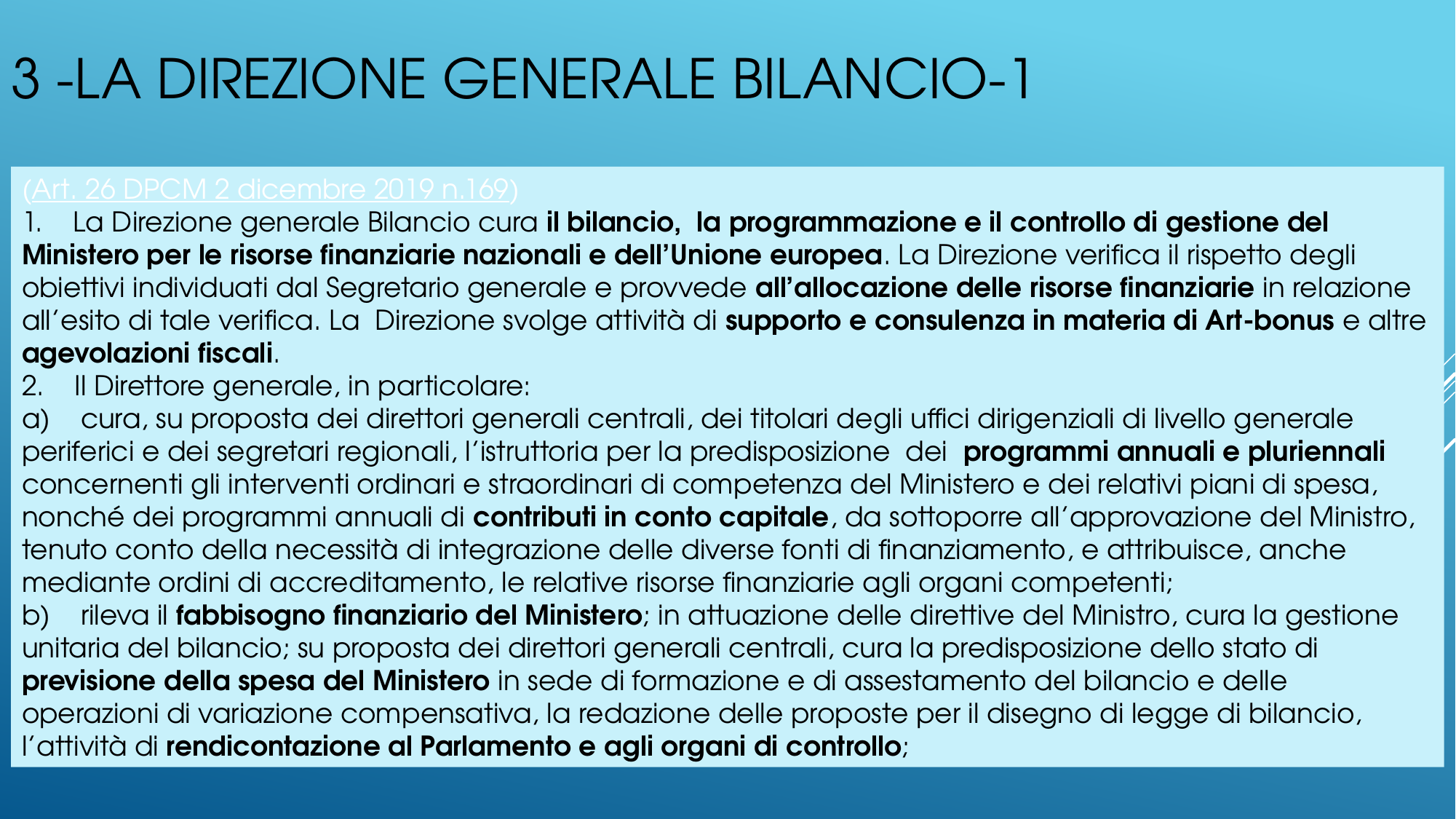

# 3 -LA DIREZIONE GENERALE bilancio-1
(Art. 26 DPCM 2 dicembre 2019 n.169)
1.    La Direzione generale Bilancio cura il bilancio,  la programmazione e il controllo di gestione del Ministero per le risorse finanziarie nazionali e dell’Unione europea. La Direzione verifica il rispetto degli obiettivi individuati dal Segretario generale e provvede all’allocazione delle risorse finanziarie in relazione all’esito di tale verifica. La  Direzione svolge attività di supporto e consulenza in materia di Art-bonus e altre agevolazioni fiscali.
2.    Il Direttore generale, in particolare:
a)    cura, su proposta dei direttori generali centrali, dei titolari degli uffici dirigenziali di livello generale periferici e dei segretari regionali, l’istruttoria per la predisposizione  dei  programmi annuali e pluriennali concernenti gli interventi ordinari e straordinari di competenza del Ministero e dei relativi piani di spesa, nonché dei programmi annuali di contributi in conto capitale, da sottoporre all’approvazione del Ministro, tenuto conto della necessità di integrazione delle diverse fonti di finanziamento, e attribuisce, anche mediante ordini di accreditamento, le relative risorse finanziarie agli organi competenti;
b)    rileva il fabbisogno finanziario del Ministero; in attuazione delle direttive del Ministro, cura la gestione unitaria del bilancio; su proposta dei direttori generali centrali, cura la predisposizione dello stato di previsione della spesa del Ministero in sede di formazione e di assestamento del bilancio e delle operazioni di variazione compensativa, la redazione delle proposte per il disegno di legge di bilancio, l’attività di rendicontazione al Parlamento e agli organi di controllo;